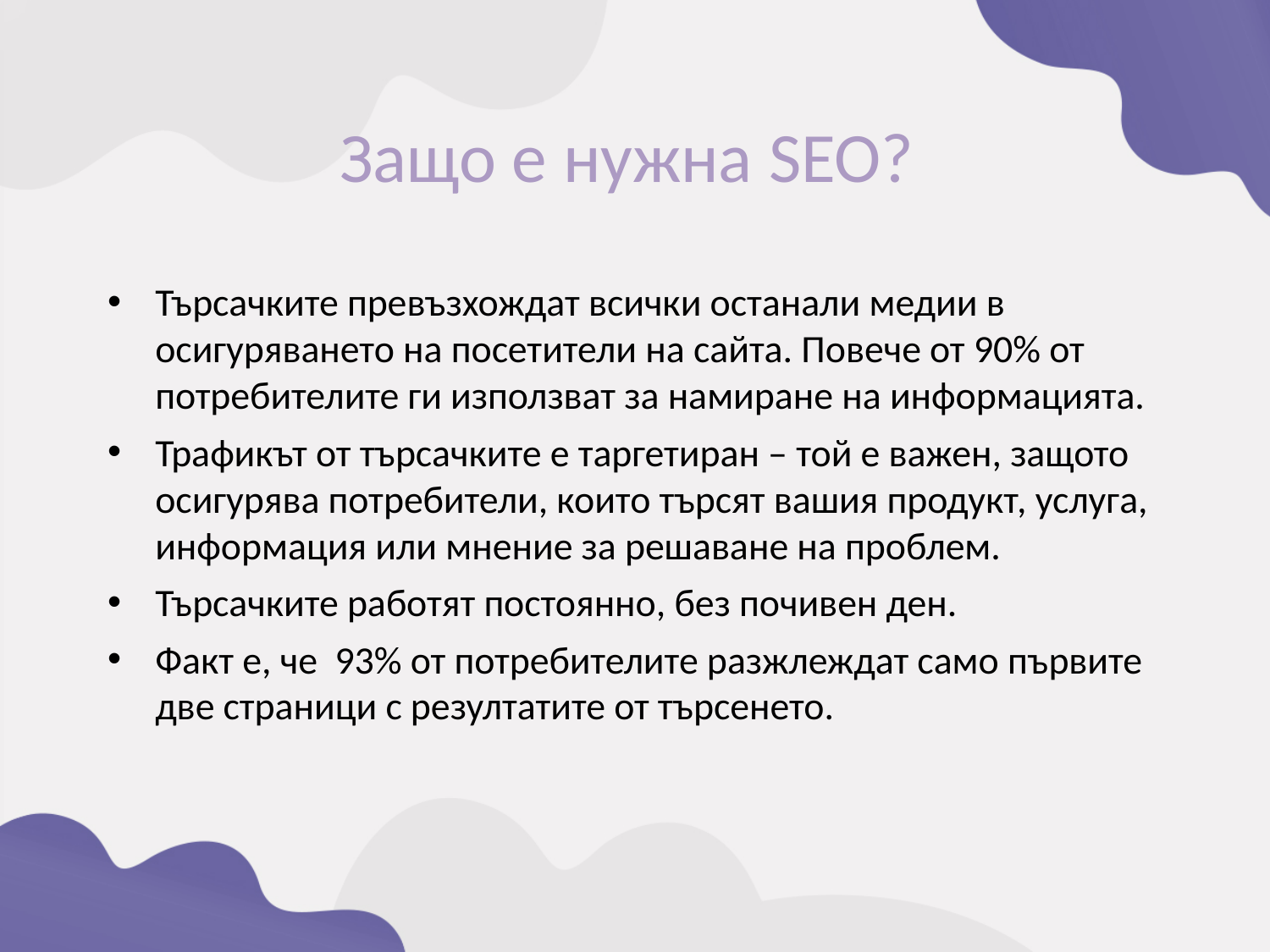

Защо е нужна SEO?
Търсачките превъзхождат всички останали медии в осигуряването на посетители на сайта. Повече от 90% от потребителите ги използват за намиране на информацията.
Трафикът от търсачките е таргетиран – той е важен, защото осигурява потребители, които търсят вашия продукт, услуга, информация или мнение за решаване на проблем.
Търсачките работят постоянно, без почивен ден.
Факт е, че  93% от потребителите разжлеждат само първите две страници с резултатите от търсенето.